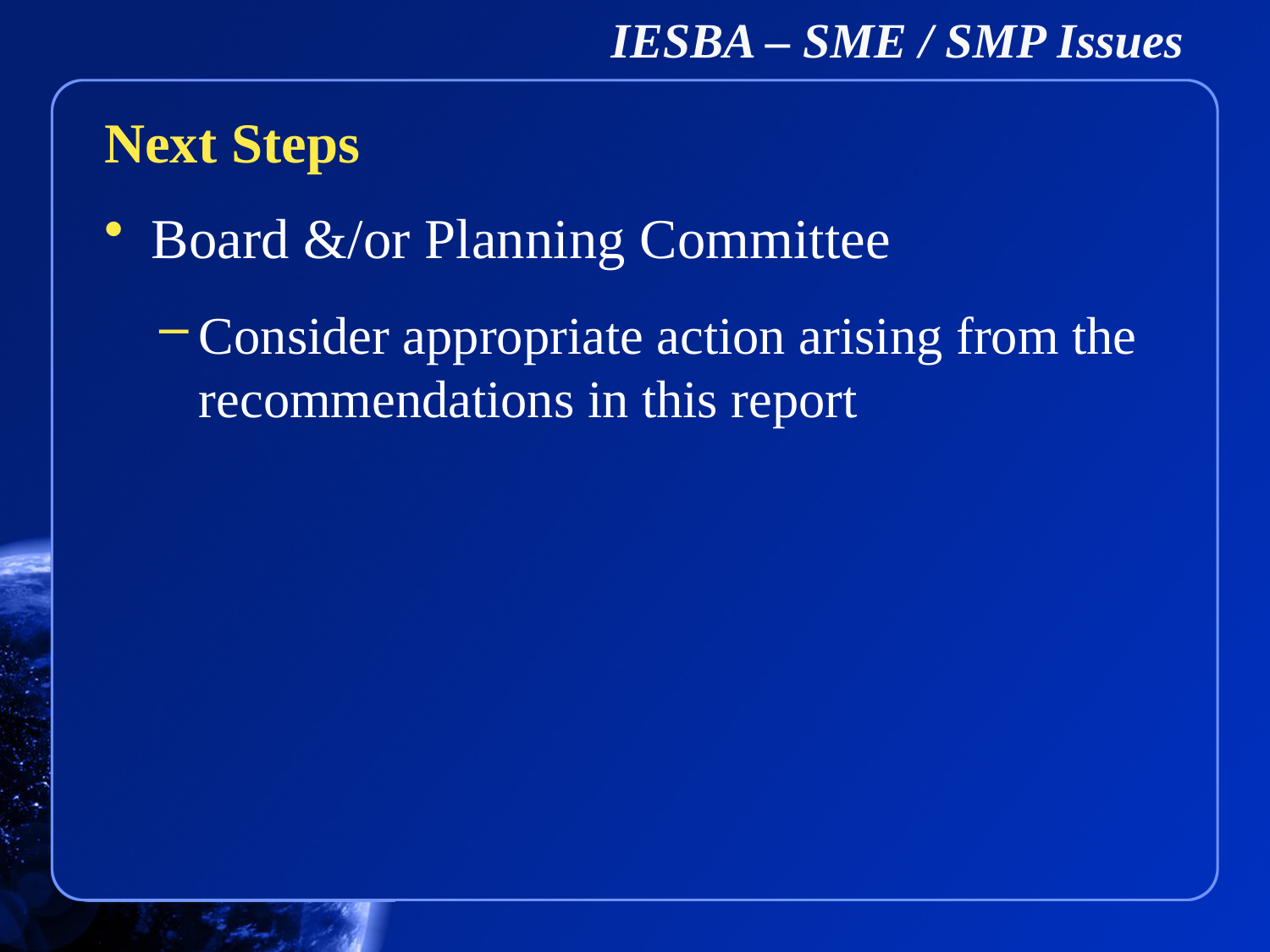

# IESBA – SME / SMP Issues
Next Steps
Board &/or Planning Committee
Consider appropriate action arising from the recommendations in this report